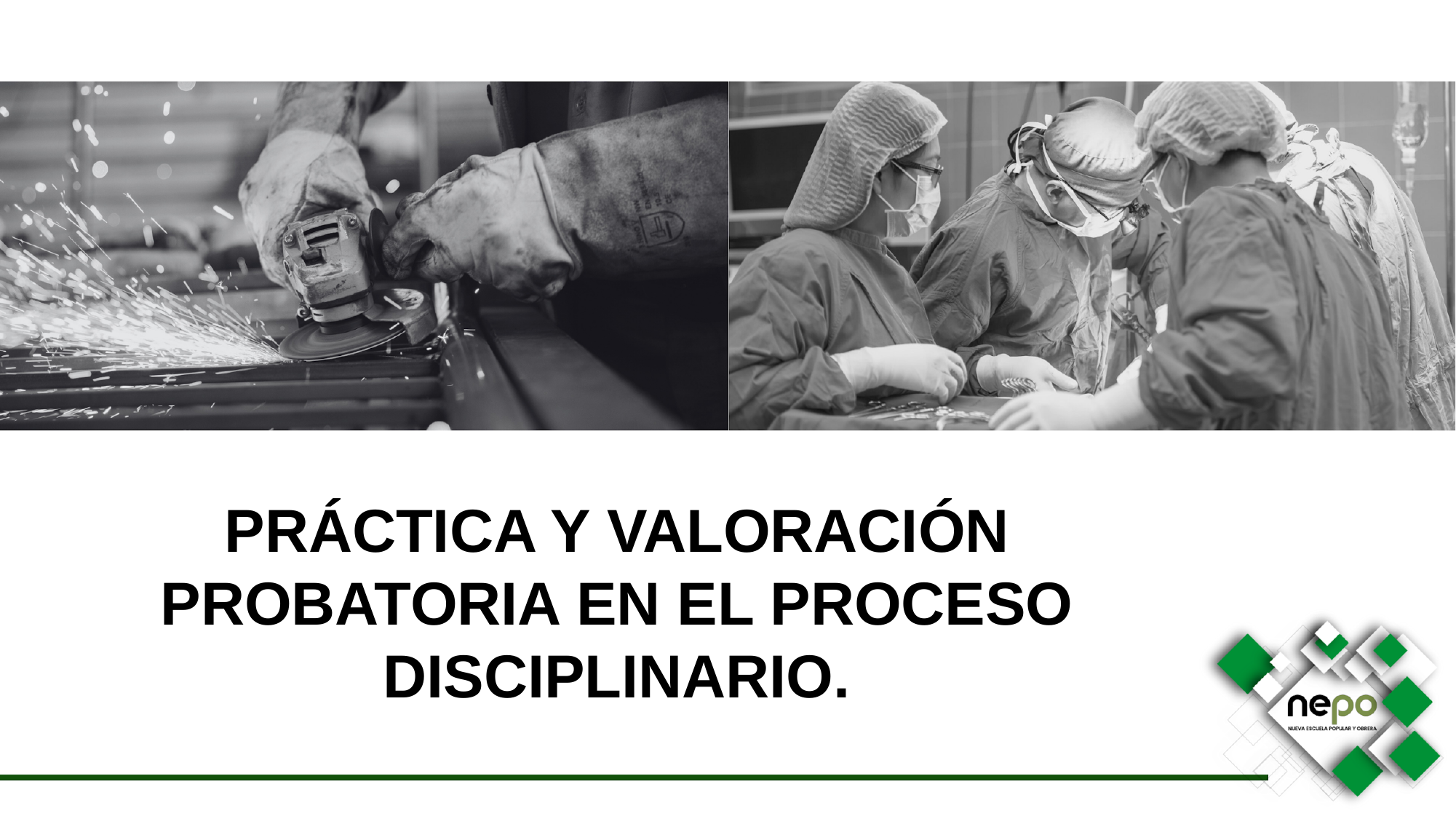

PRÁCTICA Y VALORACIÓN PROBATORIA EN EL PROCESO DISCIPLINARIO.